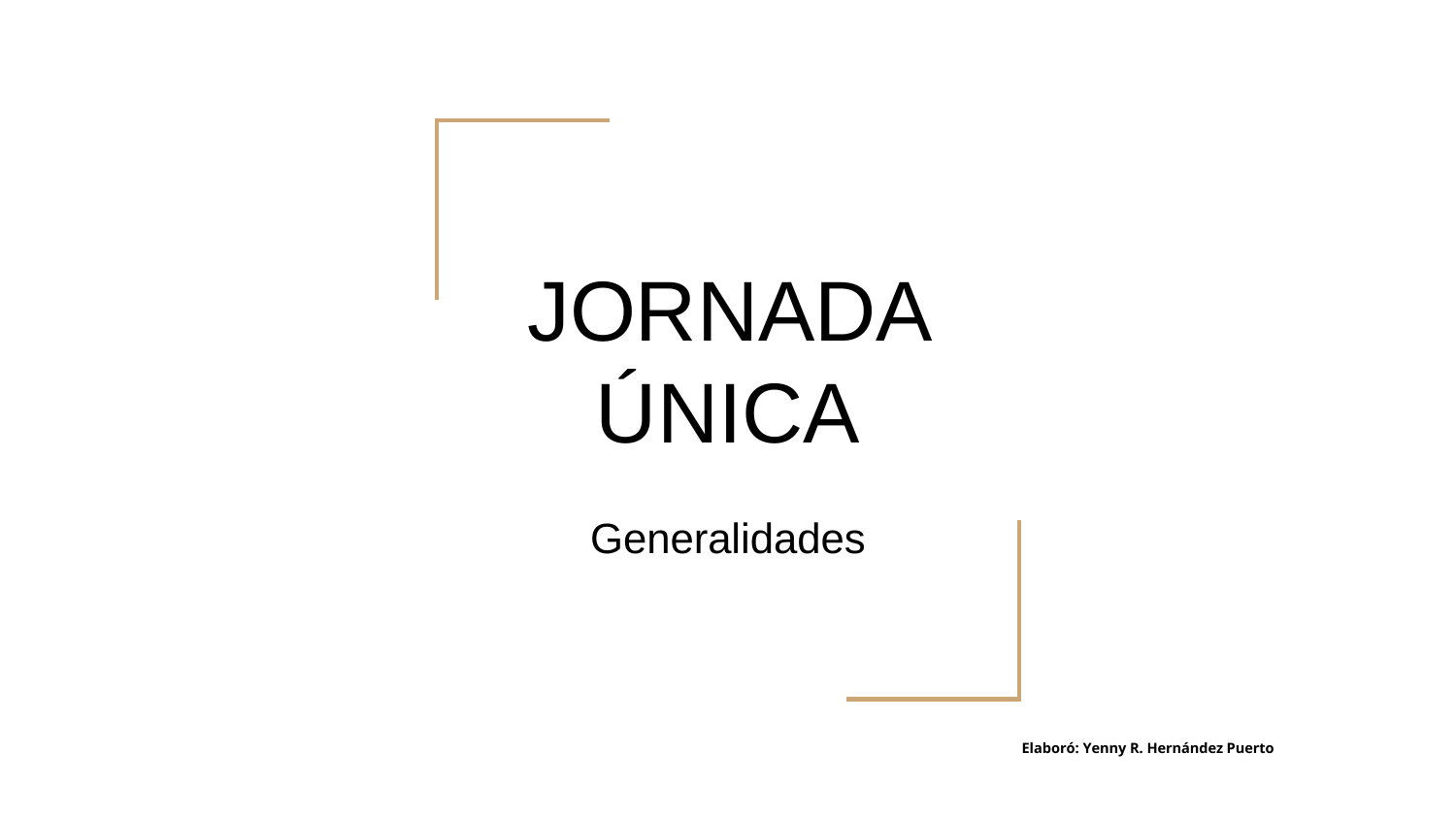

# JORNADA ÚNICA
Generalidades
Elaboró: Yenny R. Hernández Puerto